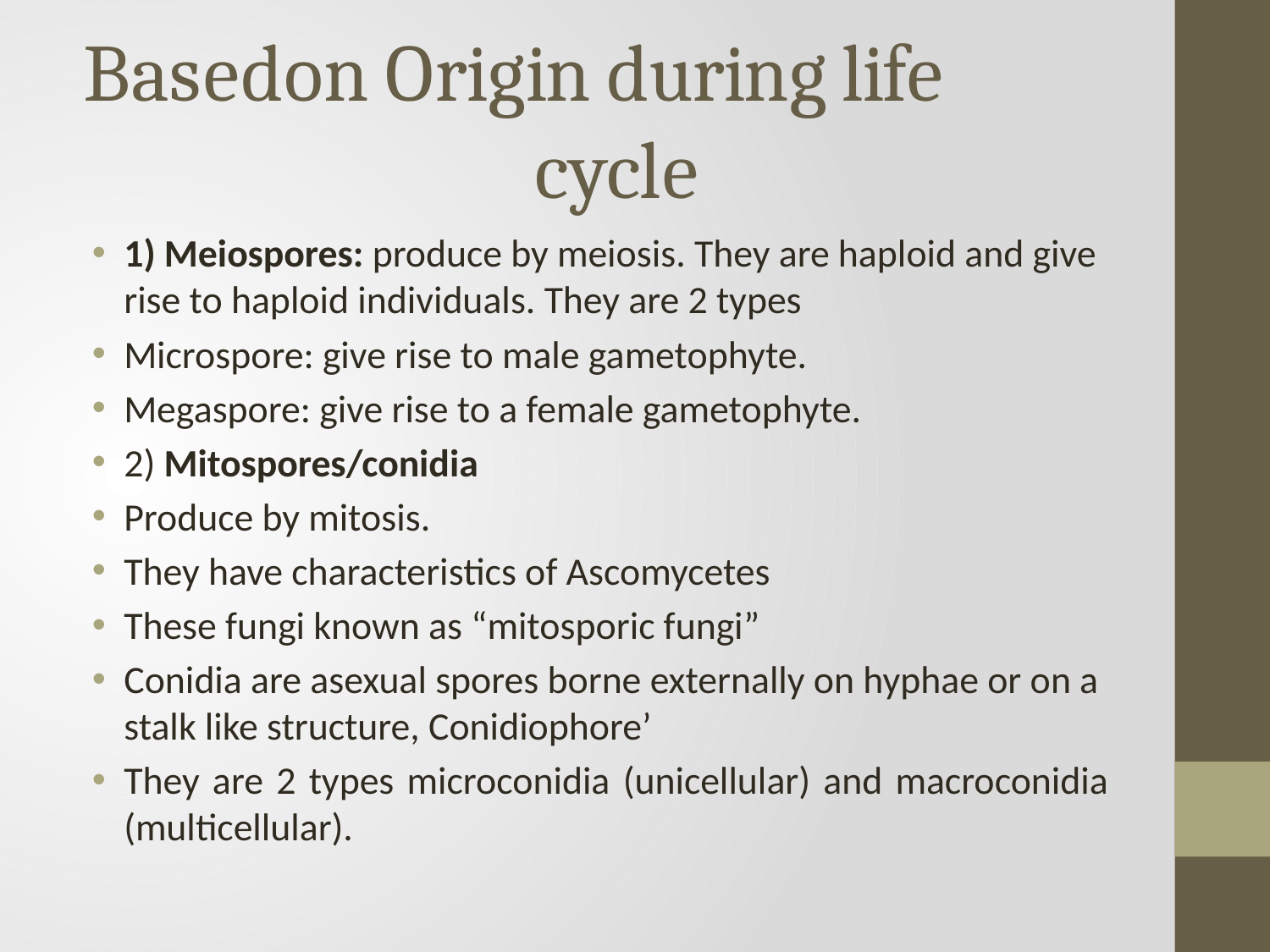

# Basedon Origin during life              cycle
1) Meiospores: produce by meiosis. They are haploid and give rise to haploid individuals. They are 2 types
Microspore: give rise to male gametophyte.
Megaspore: give rise to a female gametophyte.
2) Mitospores/conidia
Produce by mitosis.
They have characteristics of Ascomycetes
These fungi known as “mitosporic fungi”
Conidia are asexual spores borne externally on hyphae or on a stalk like structure, Conidiophore’
They are 2 types microconidia (unicellular) and macroconidia (multicellular).